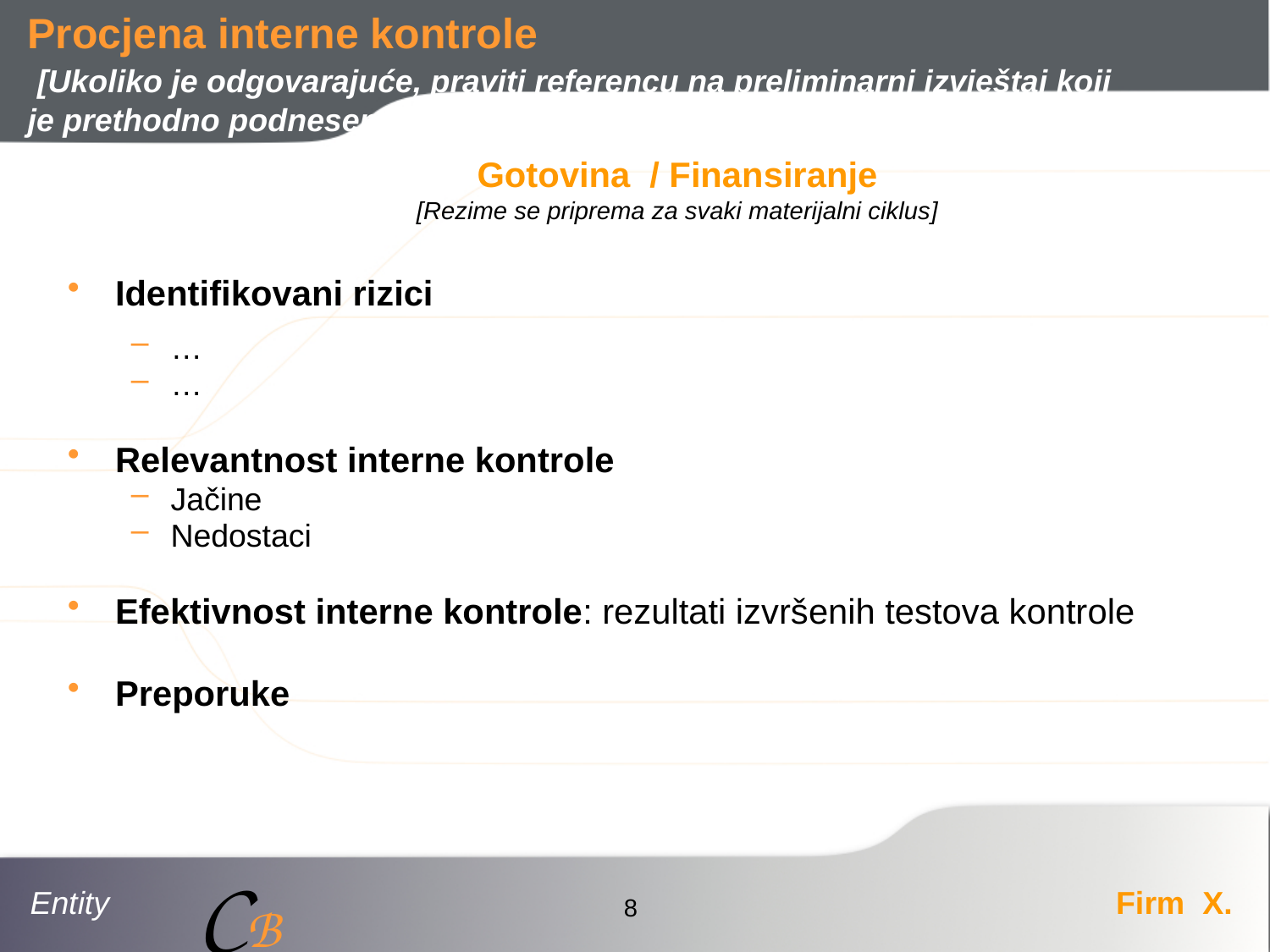

# Procjena interne kontrole [Ukoliko je odgovarajuće, praviti referencu na preliminarni izvještaj koji je prethodno podnesen rukovodstvu]
Gotovina  / Finansiranje
[Rezime se priprema za svaki materijalni ciklus]

Identifikovani rizici
…
…

Relevantnost interne kontrole
Jačine
Nedostaci

Efektivnost interne kontrole: rezultati izvršenih testova kontrole

Preporuke

8